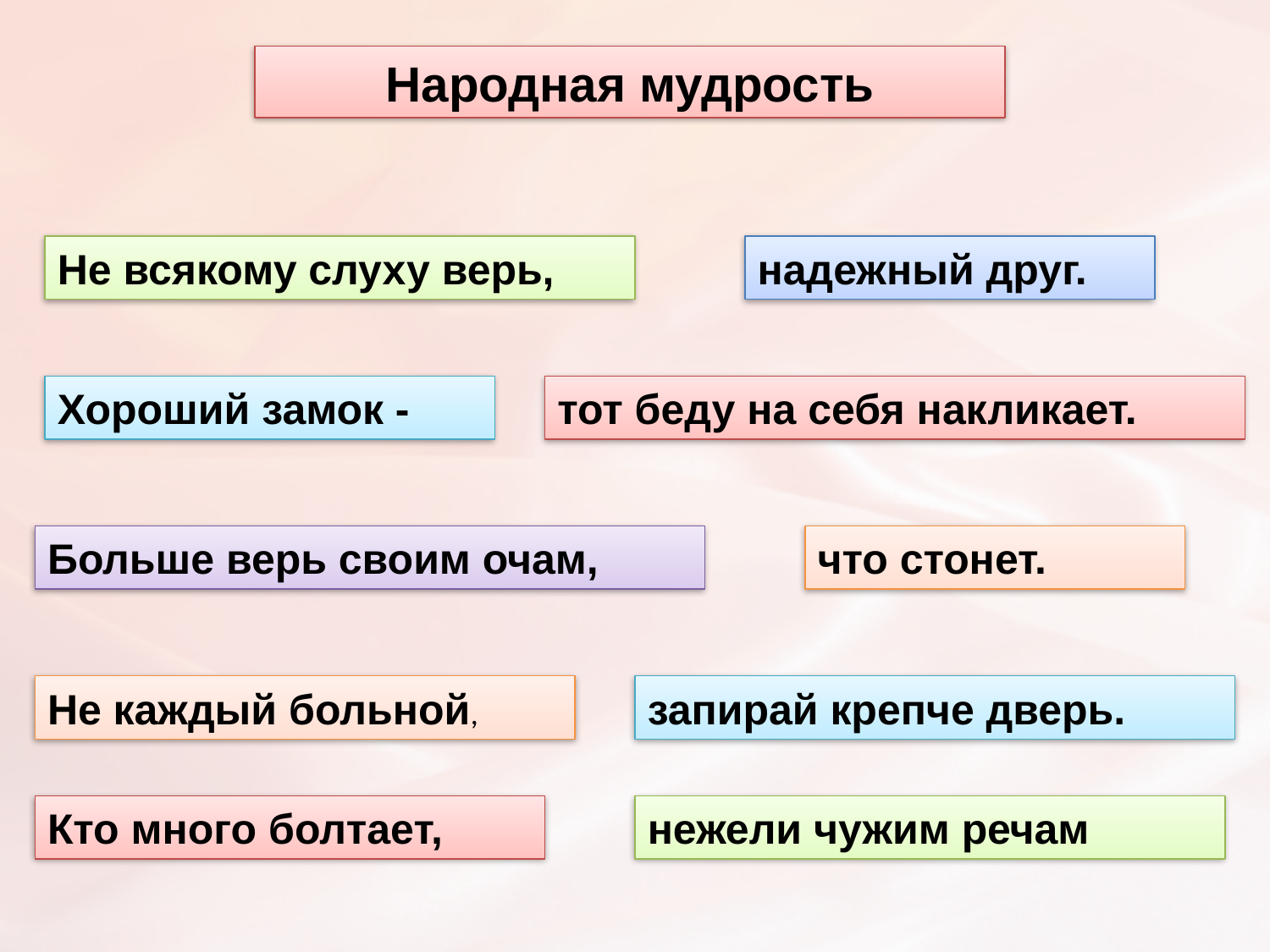

Народная мудрость
Не всякому слуху верь,
надежный друг.
Хороший замок -
тот беду на себя накликает.
Больше верь своим очам,
что стонет.
Не каждый больной,
запирай крепче дверь.
Кто много болтает,
нежели чужим речам